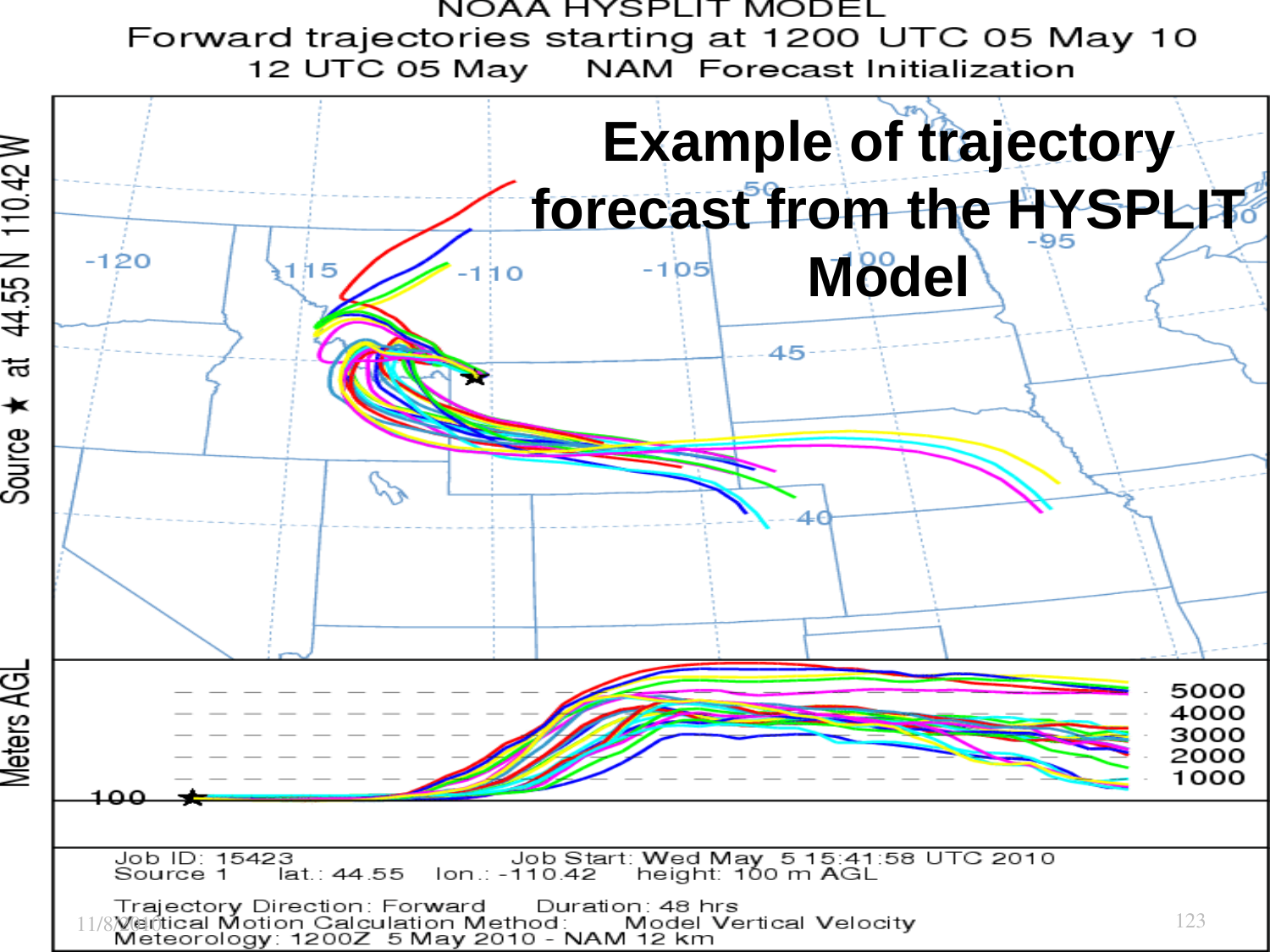

# Example of trajectory forecast from the HYSPLIT Model
11/8/2010
123